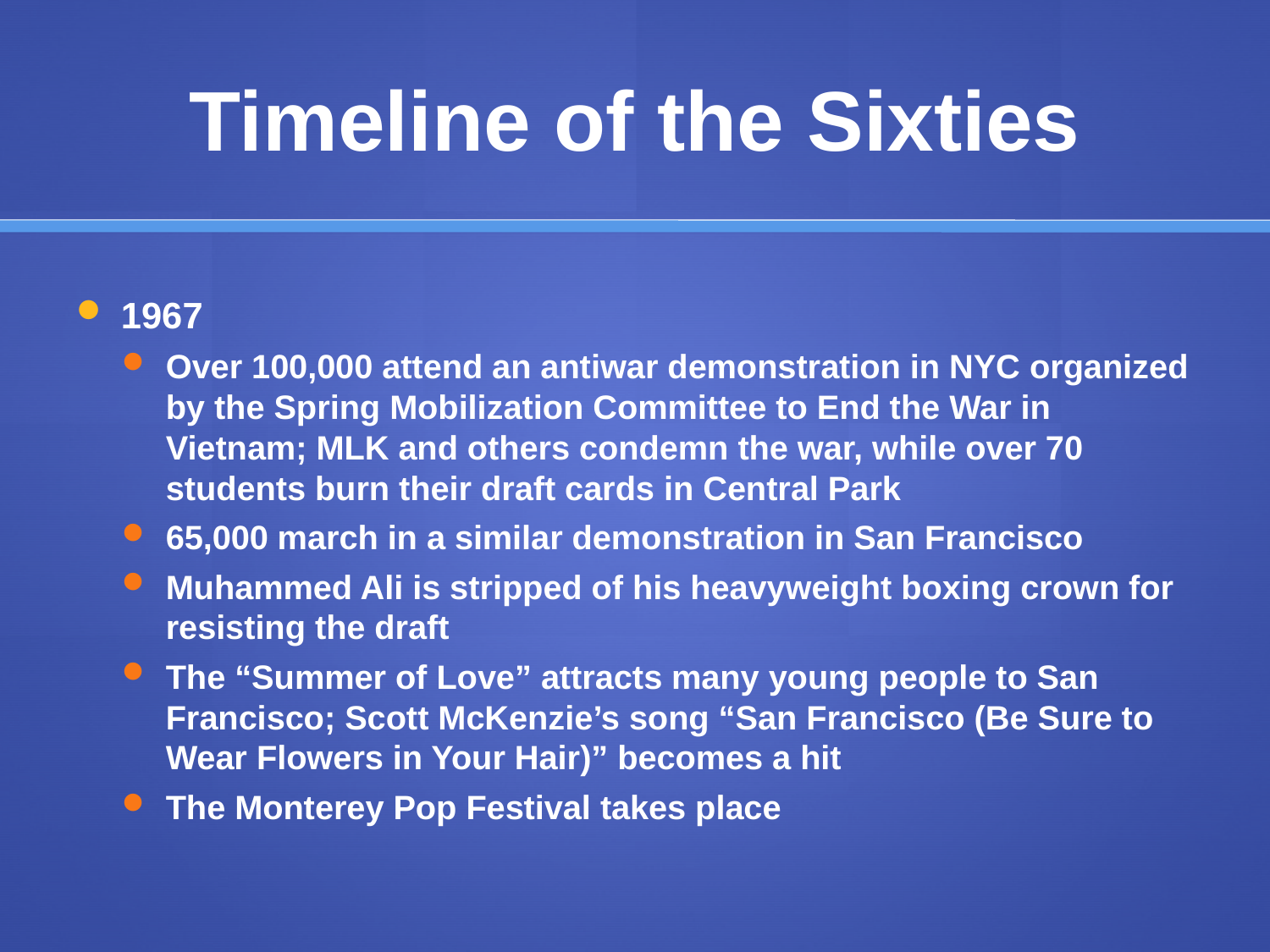

# Timeline of the Sixties
1967
Over 100,000 attend an antiwar demonstration in NYC organized by the Spring Mobilization Committee to End the War in Vietnam; MLK and others condemn the war, while over 70 students burn their draft cards in Central Park
65,000 march in a similar demonstration in San Francisco
Muhammed Ali is stripped of his heavyweight boxing crown for resisting the draft
The “Summer of Love” attracts many young people to San Francisco; Scott McKenzie’s song “San Francisco (Be Sure to Wear Flowers in Your Hair)” becomes a hit
The Monterey Pop Festival takes place